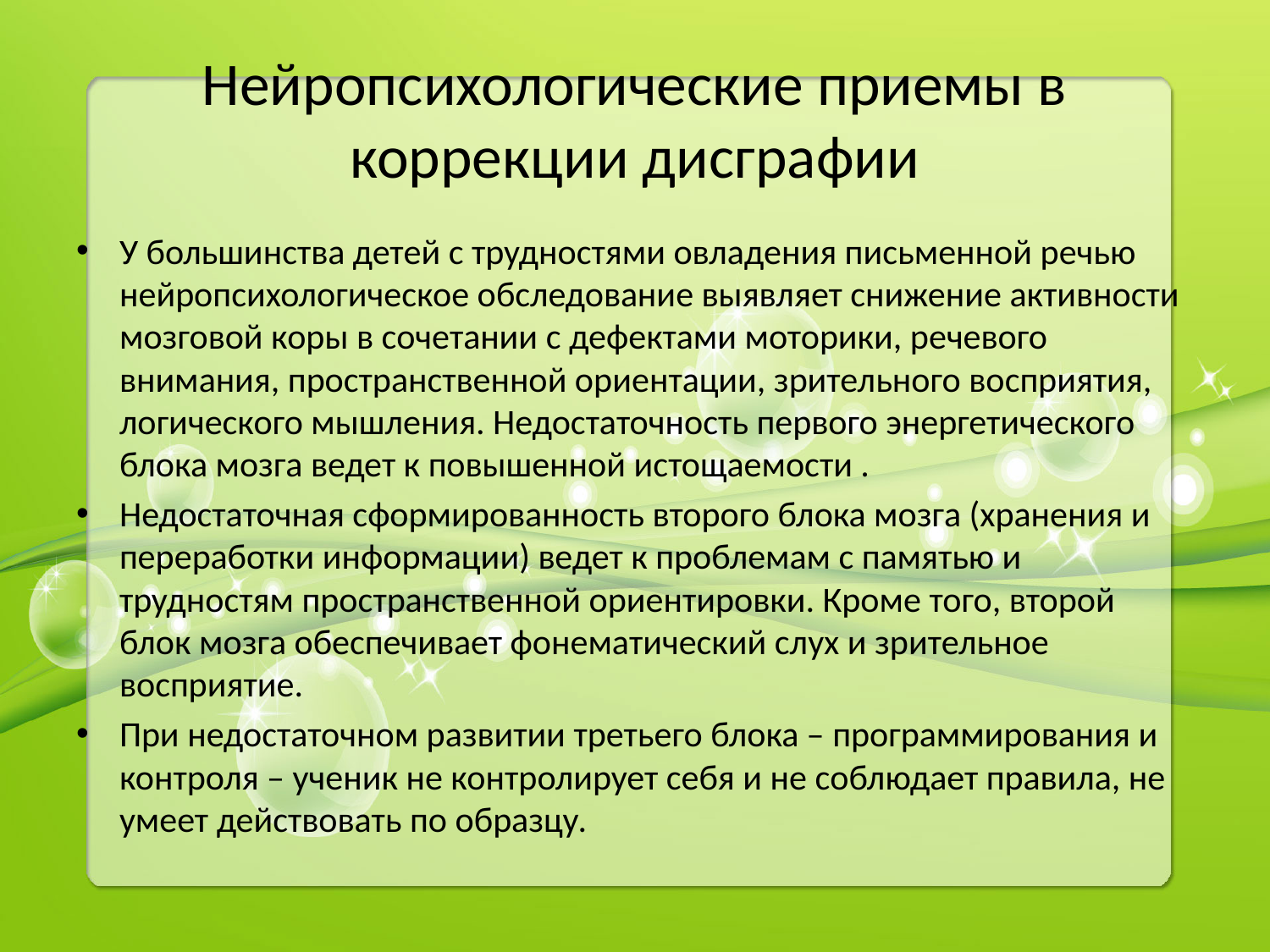

# Нейропсихологические приемы в коррекции дисграфии
У большинства детей с трудностями овладения письменной речью нейропсихологическое обследование выявляет снижение активности мозговой коры в сочетании с дефектами моторики, речевого внимания, пространственной ориентации, зрительного восприятия, логического мышления. Недостаточность первого энергетического блока мозга ведет к повышенной истощаемости .
Недостаточная сформированность второго блока мозга (хранения и переработки информации) ведет к проблемам с памятью и трудностям пространственной ориентировки. Кроме того, второй блок мозга обеспечивает фонематический слух и зрительное восприятие.
При недостаточном развитии третьего блока – программирования и контроля – ученик не контролирует себя и не соблюдает правила, не умеет действовать по образцу.